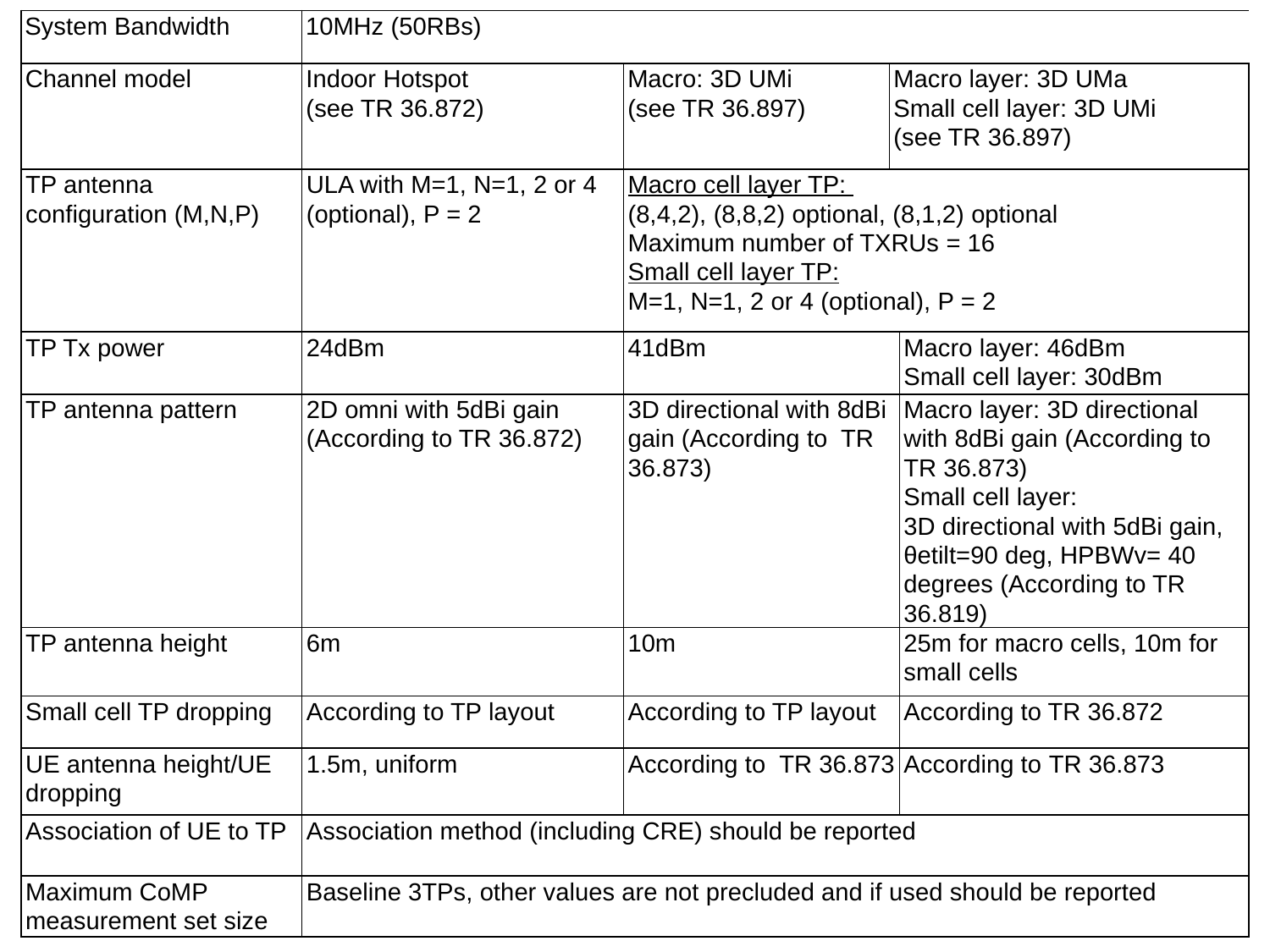

| System Bandwidth | 10MHz (50RBs) |  |  |  |
| --- | --- | --- | --- | --- |
| Channel model | Indoor Hotspot (see TR 36.872) | Macro: 3D UMi (see TR 36.897) | Macro layer: 3D UMa Small cell layer: 3D UMi (see TR 36.897) |  |
| TP antenna configuration (M,N,P) | ULA with M=1, N=1, 2 or 4 (optional), P = 2 | Macro cell layer TP: (8,4,2), (8,8,2) optional, (8,1,2) optional Maximum number of TXRUs = 16 Small cell layer TP: M=1, N=1, 2 or 4 (optional), P = 2 |  |  |
| TP Tx power | 24dBm | 41dBm |  | Macro layer: 46dBm Small cell layer: 30dBm |
| TP antenna pattern | 2D omni with 5dBi gain (According to TR 36.872) | 3D directional with 8dBi gain (According to TR 36.873) |  | Macro layer: 3D directional with 8dBi gain (According to TR 36.873) Small cell layer: 3D directional with 5dBi gain, θetilt=90 deg, HPBWv= 40 degrees (According to TR 36.819) |
| TP antenna height | 6m | 10m |  | 25m for macro cells, 10m for small cells |
| Small cell TP dropping | According to TP layout | According to TP layout |  | According to TR 36.872 |
| UE antenna height/UE dropping | 1.5m, uniform | According to TR 36.873 |  | According to TR 36.873 |
| Association of UE to TP | Association method (including CRE) should be reported |  |  |  |
| Maximum CoMP measurement set size | Baseline 3TPs, other values are not precluded and if used should be reported |  |  |  |